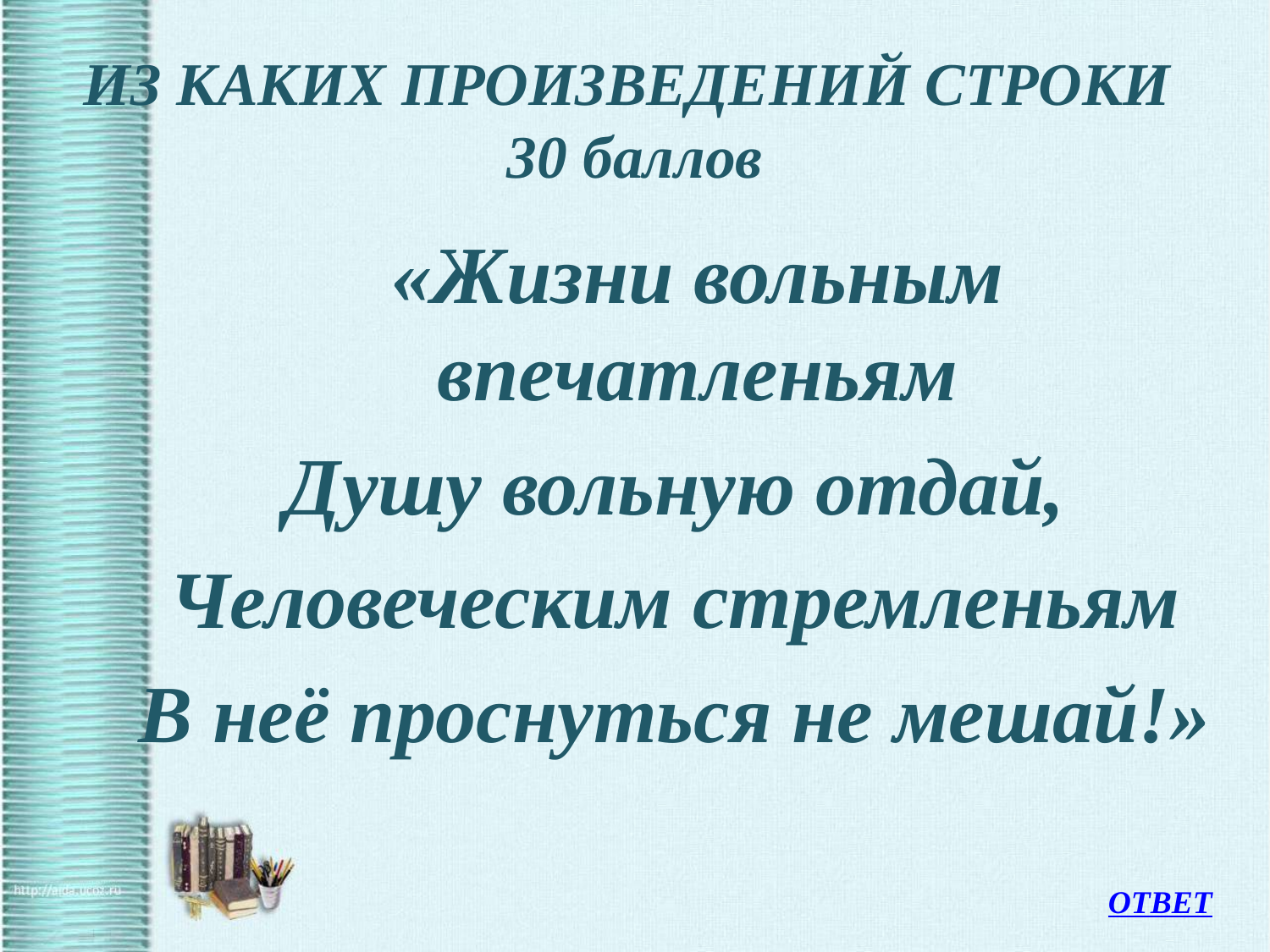

# ИЗ КАКИХ ПРОИЗВЕДЕНИЙ СТРОКИ  30 баллов
	«Жизни вольным впечатленьям
Душу вольную отдай,
Человеческим стремленьям
В неё проснуться не мешай!»
ОТВЕТ